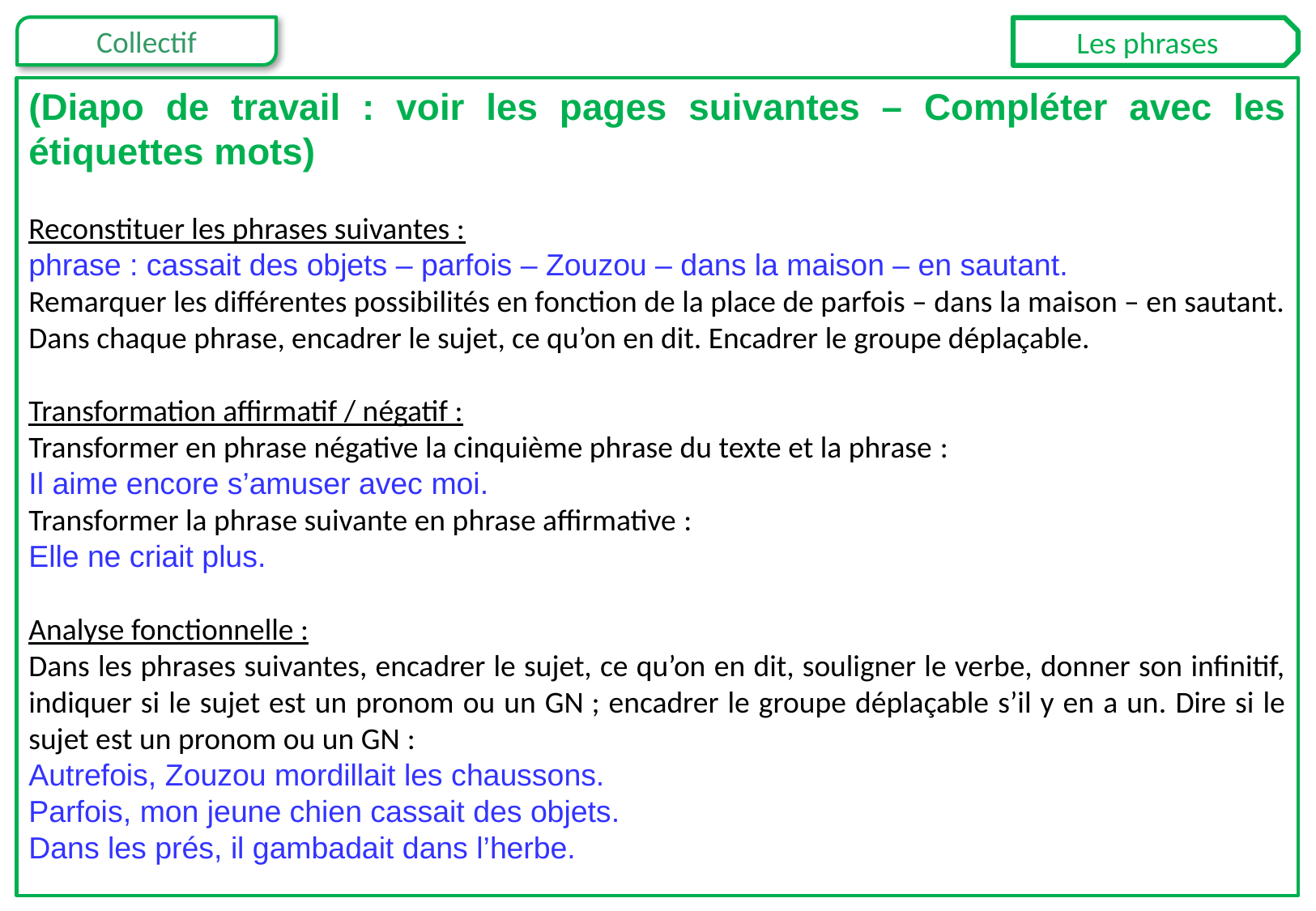

Les phrases
(Diapo de travail : voir les pages suivantes – Compléter avec les étiquettes mots)

Reconstituer les phrases suivantes :
phrase : cassait des objets – parfois – Zouzou – dans la maison – en sautant.
Remarquer les différentes possibilités en fonction de la place de parfois – dans la maison – en sautant.
Dans chaque phrase, encadrer le sujet, ce qu’on en dit. Encadrer le groupe déplaçable.

Transformation affirmatif / négatif :
Transformer en phrase négative la cinquième phrase du texte et la phrase :
Il aime encore s’amuser avec moi.
Transformer la phrase suivante en phrase affirmative :
Elle ne criait plus.

Analyse fonctionnelle :
Dans les phrases suivantes, encadrer le sujet, ce qu’on en dit, souligner le verbe, donner son infinitif, indiquer si le sujet est un pronom ou un GN ; encadrer le groupe déplaçable s’il y en a un. Dire si le sujet est un pronom ou un GN :
Autrefois, Zouzou mordillait les chaussons.
Parfois, mon jeune chien cassait des objets.
Dans les prés, il gambadait dans l’herbe.